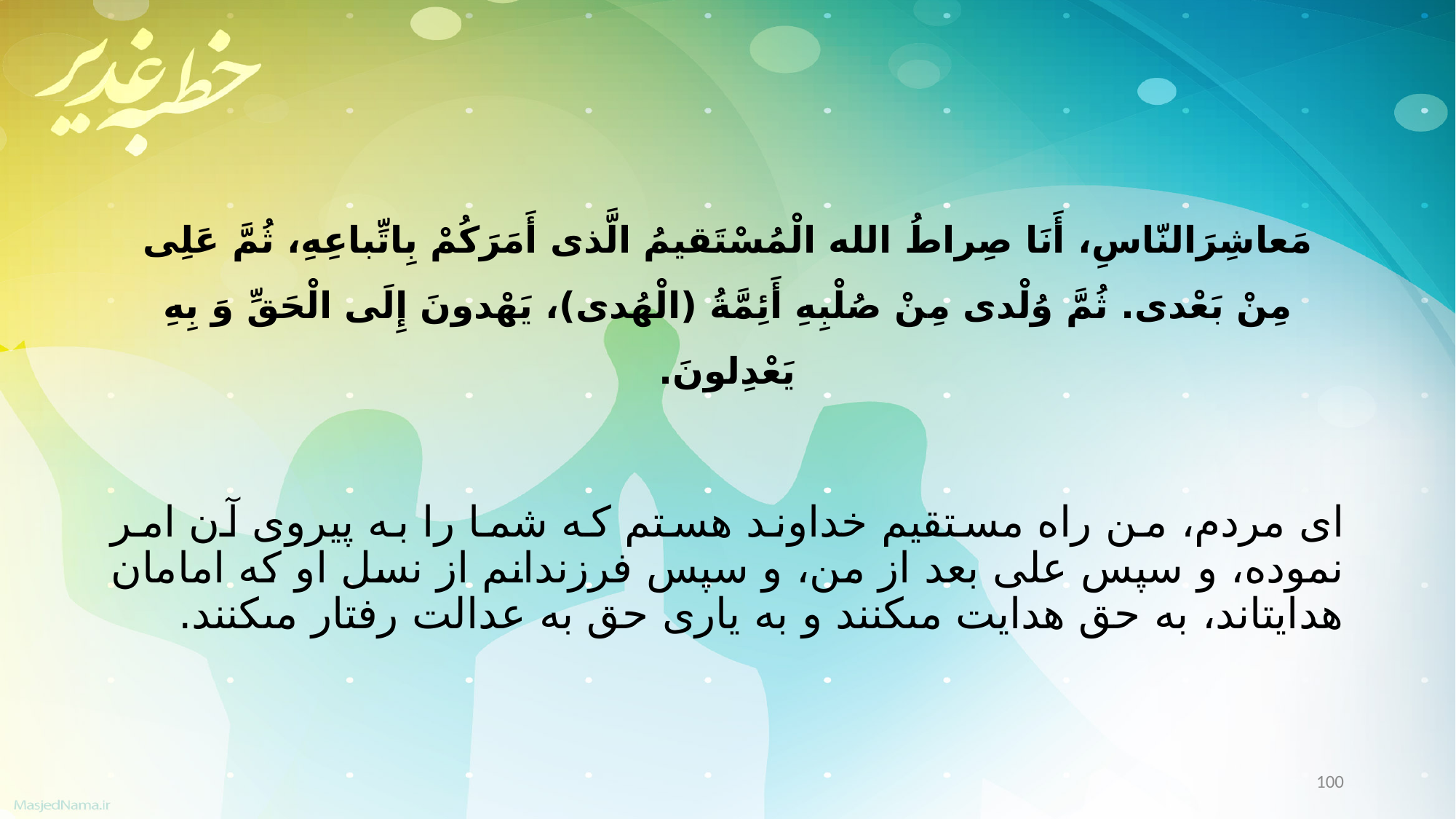

مَعاشِرَالنّاسِ، أَنَا صِراطُ الله الْمُسْتَقیمُ الَّذی أَمَرَکُمْ بِاتِّباعِهِ، ثُمَّ عَلِی مِنْ بَعْدی. ثُمَّ وُلْدی مِنْ صُلْبِهِ أَئِمَّةُ (الْهُدی)، یَهْدونَ إِلَی الْحَقِّ وَ بِهِ یَعْدِلونَ.
اى مردم، من راه مستقیم خداوند هستم که شما را به پیروى آن امر نموده، و سپس على بعد از من، و سپس فرزندانم از نسل او که امامان هدایت‏اند، به حق هدایت مى‏کنند و به یارى حق به عدالت رفتار مى‏کنند.
100